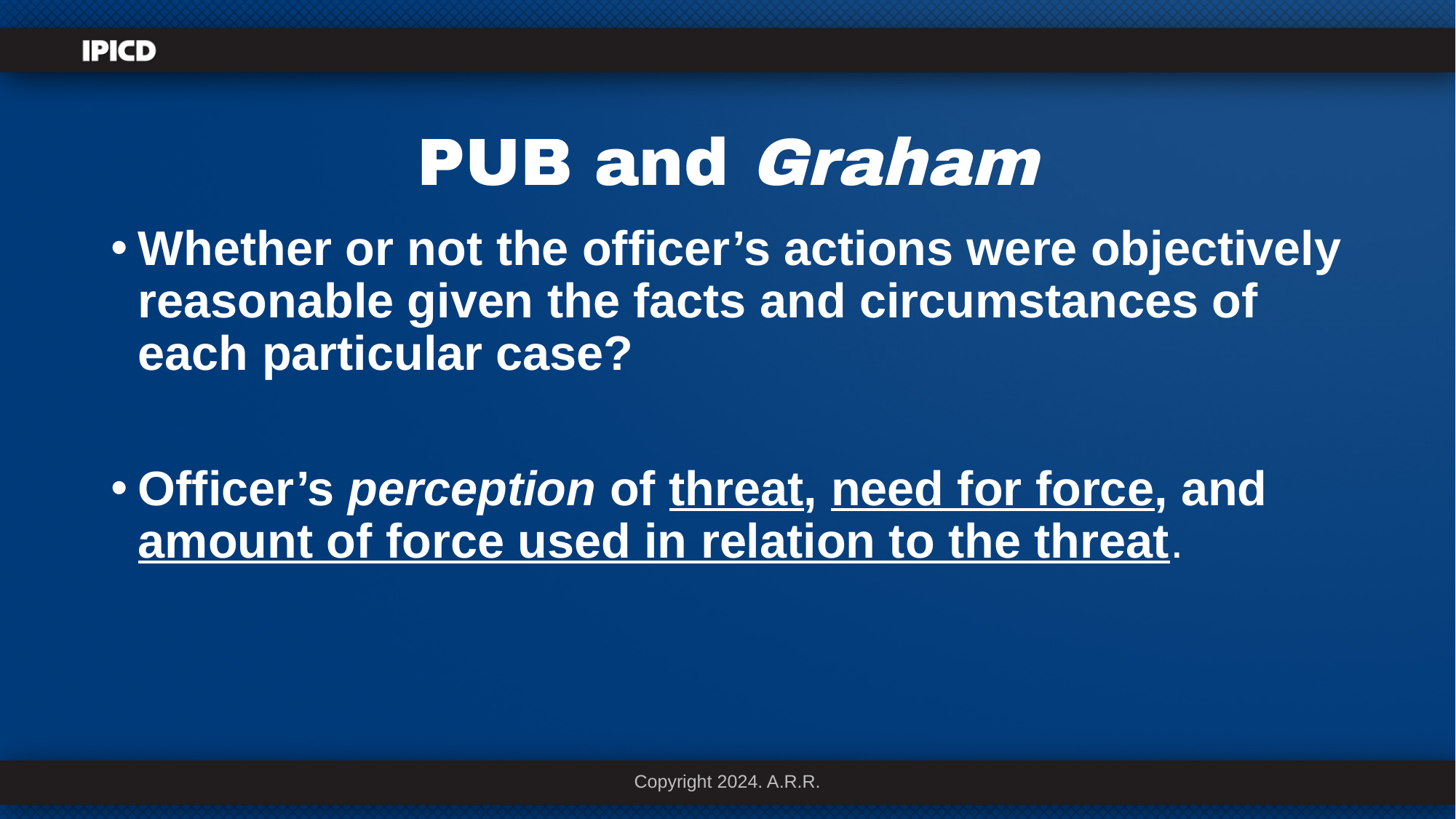

# PUB and Graham
Whether or not the officer’s actions were objectively reasonable given the facts and circumstances of each particular case?

Officer’s perception of threat, need for force, and amount of force used in relation to the threat.